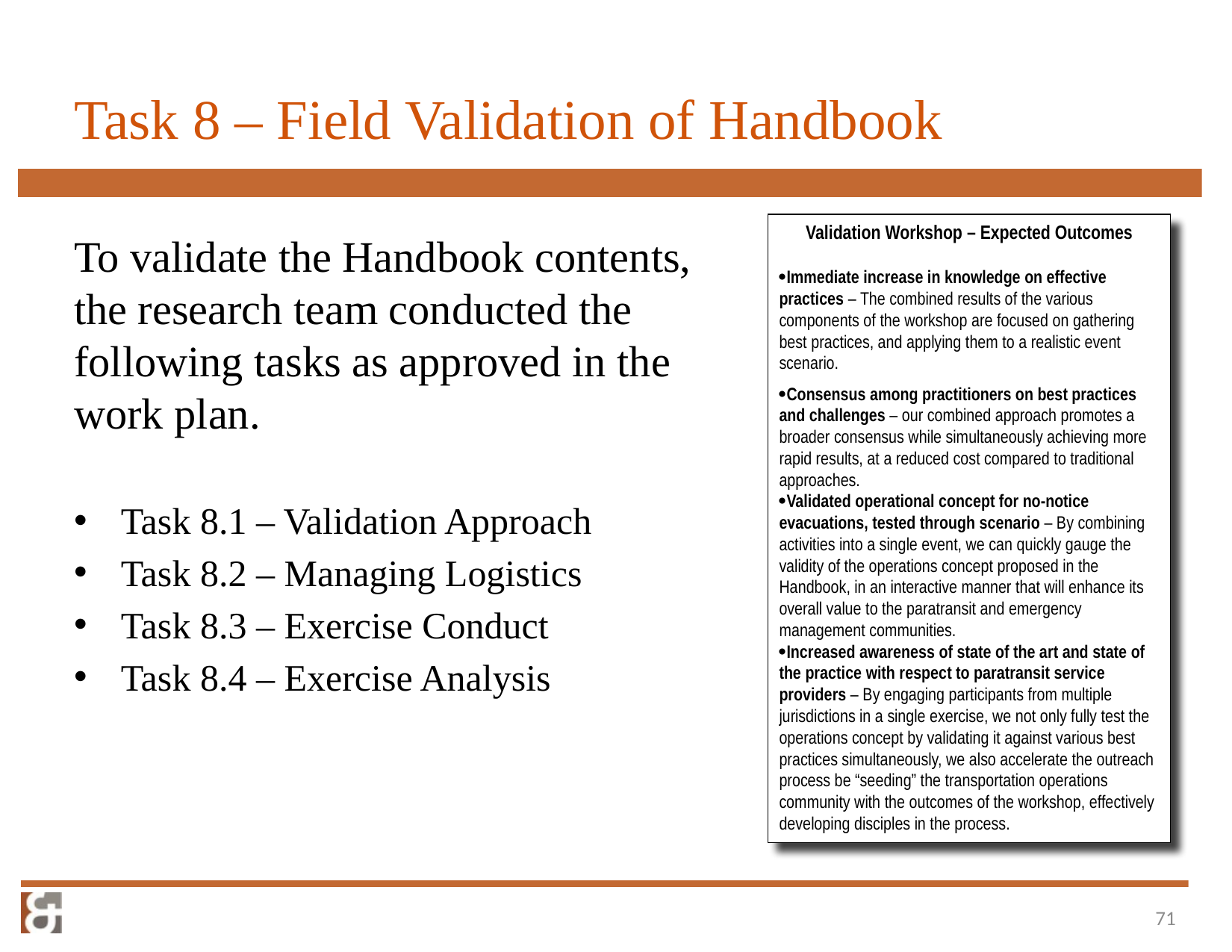

# Task 8 – Field Validation of Handbook
Validation Workshop – Expected Outcomes

•Immediate increase in knowledge on effective practices – The combined results of the various components of the workshop are focused on gathering best practices, and applying them to a realistic event scenario.
•Consensus among practitioners on best practices and challenges – our combined approach promotes a broader consensus while simultaneously achieving more rapid results, at a reduced cost compared to traditional approaches.
•Validated operational concept for no-notice evacuations, tested through scenario – By combining activities into a single event, we can quickly gauge the validity of the operations concept proposed in the Handbook, in an interactive manner that will enhance its overall value to the paratransit and emergency management communities.
•Increased awareness of state of the art and state of the practice with respect to paratransit service providers – By engaging participants from multiple jurisdictions in a single exercise, we not only fully test the operations concept by validating it against various best practices simultaneously, we also accelerate the outreach process be “seeding” the transportation operations community with the outcomes of the workshop, effectively developing disciples in the process.

To validate the Handbook contents, the research team conducted the following tasks as approved in the work plan.

Task 8.1 – Validation Approach
Task 8.2 – Managing Logistics
Task 8.3 – Exercise Conduct
Task 8.4 – Exercise Analysis